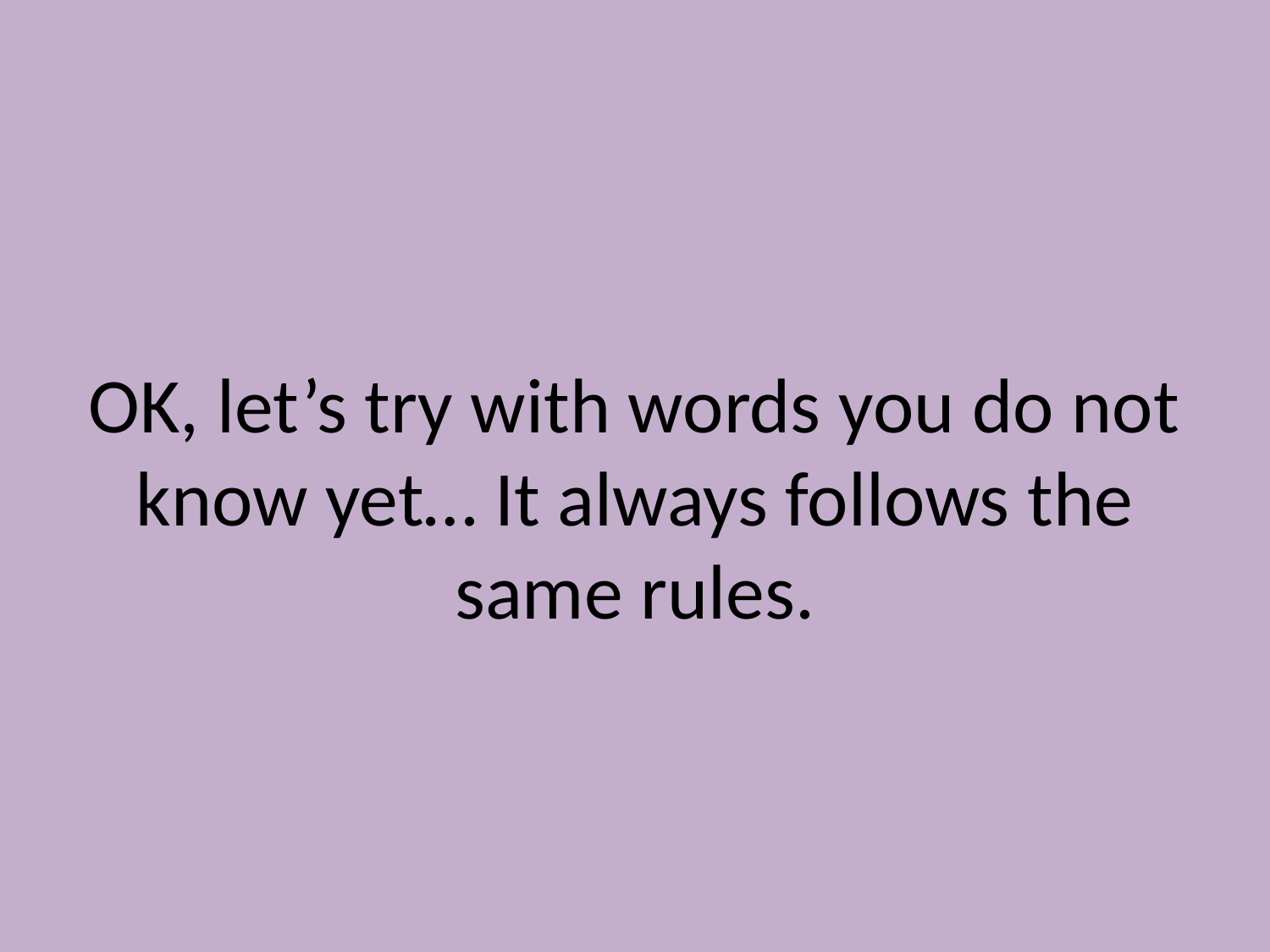

# OK, let’s try with words you do not know yet… It always follows the same rules.